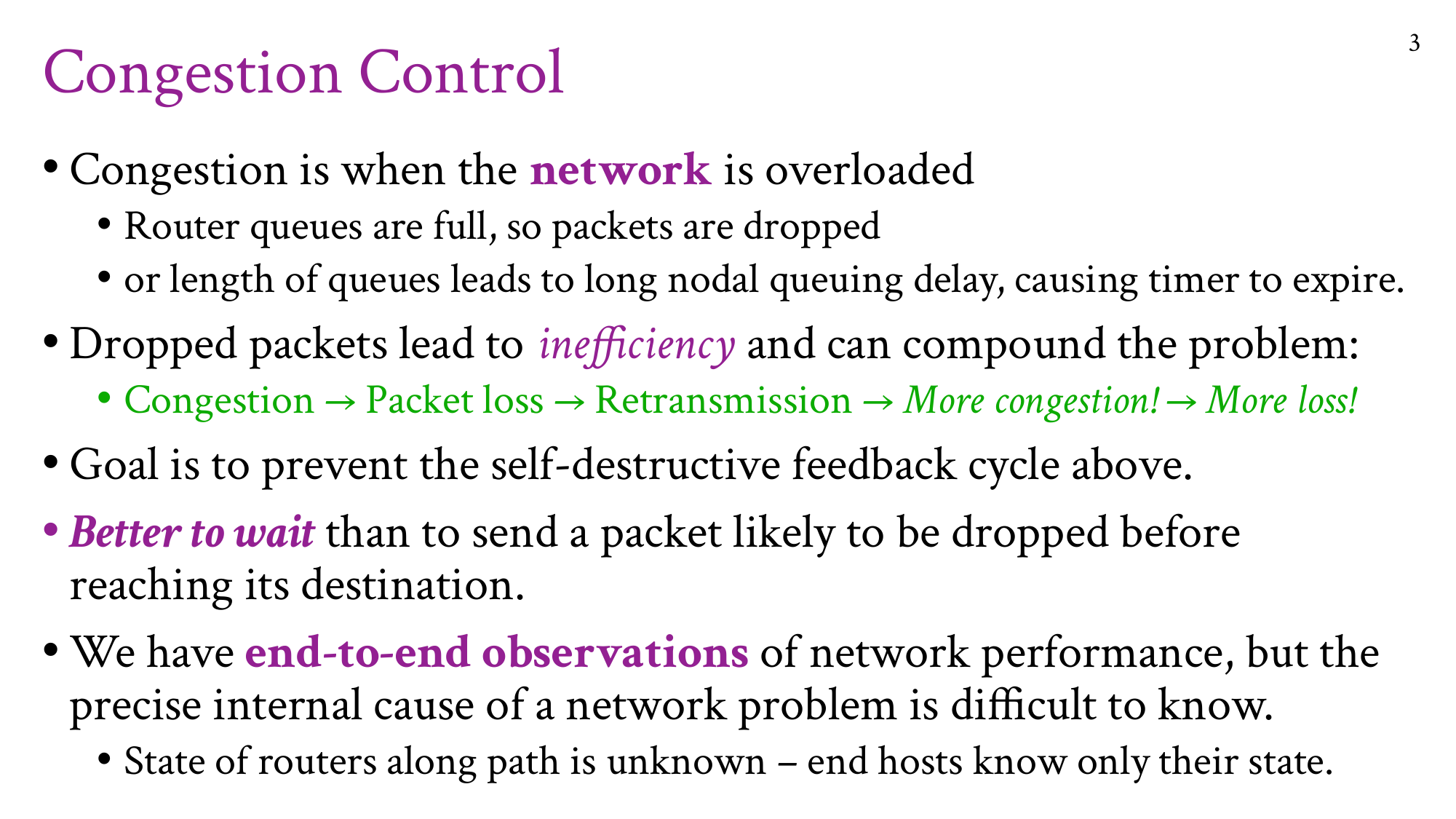

# Congestion Control
Congestion is when the network is overloaded
Router queues are full, so packets are dropped
or length of queues leads to long nodal queuing delay, causing timer to expire.
Dropped packets lead to inefficiency and can compound the problem:
Congestion → Packet loss → Retransmission → More congestion! → More loss!
Goal is to prevent the self-destructive feedback cycle above.
Better to wait than to send a packet likely to be dropped before reaching its destination.
We have end-to-end observations of network performance, but the precise internal cause of a network problem is difficult to know.
State of routers along path is unknown – end hosts know only their state.